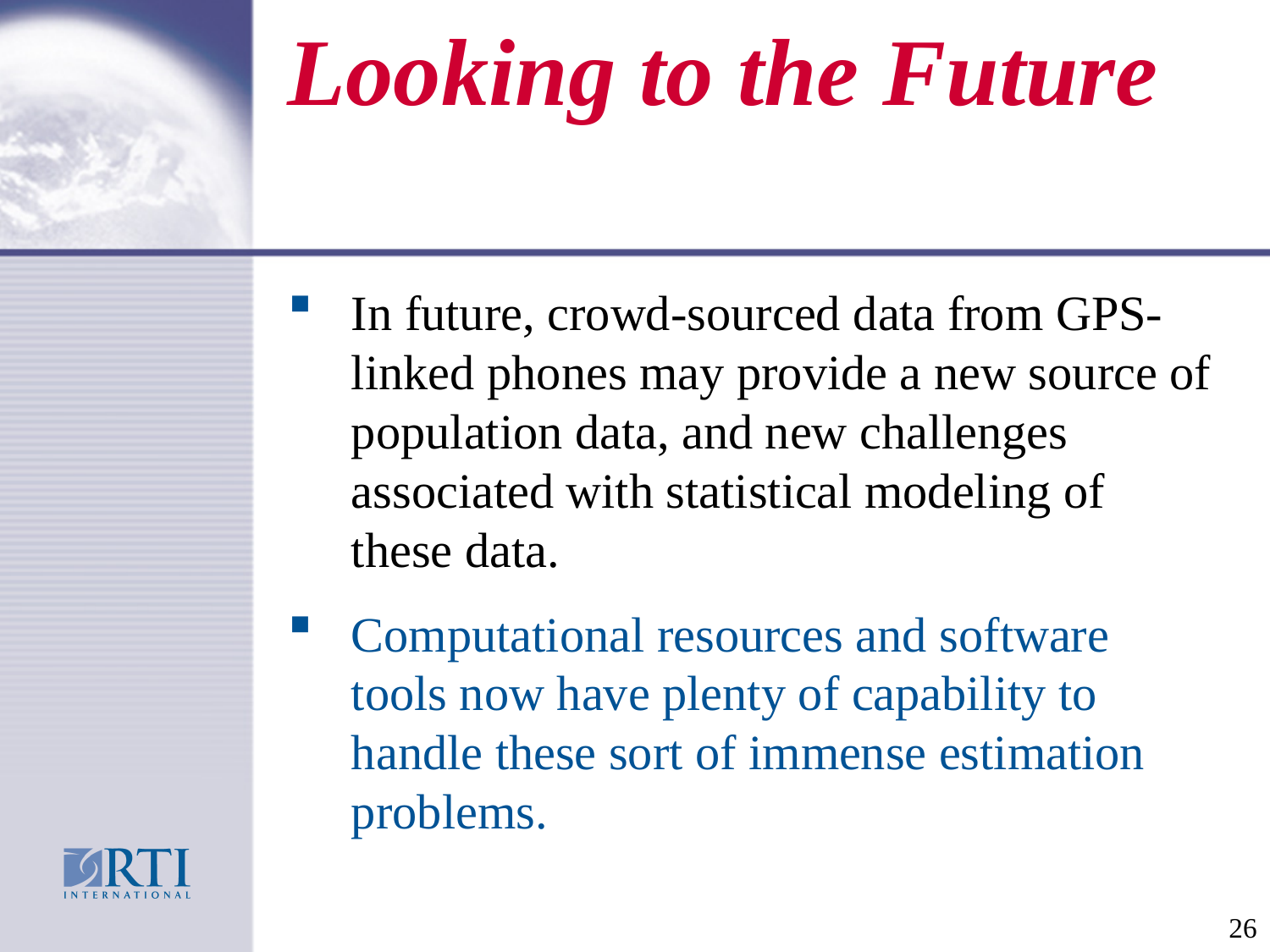

# Looking to the Future
In future, crowd-sourced data from GPS-linked phones may provide a new source of population data, and new challenges associated with statistical modeling of these data.
Computational resources and software tools now have plenty of capability to handle these sort of immense estimation problems.
26